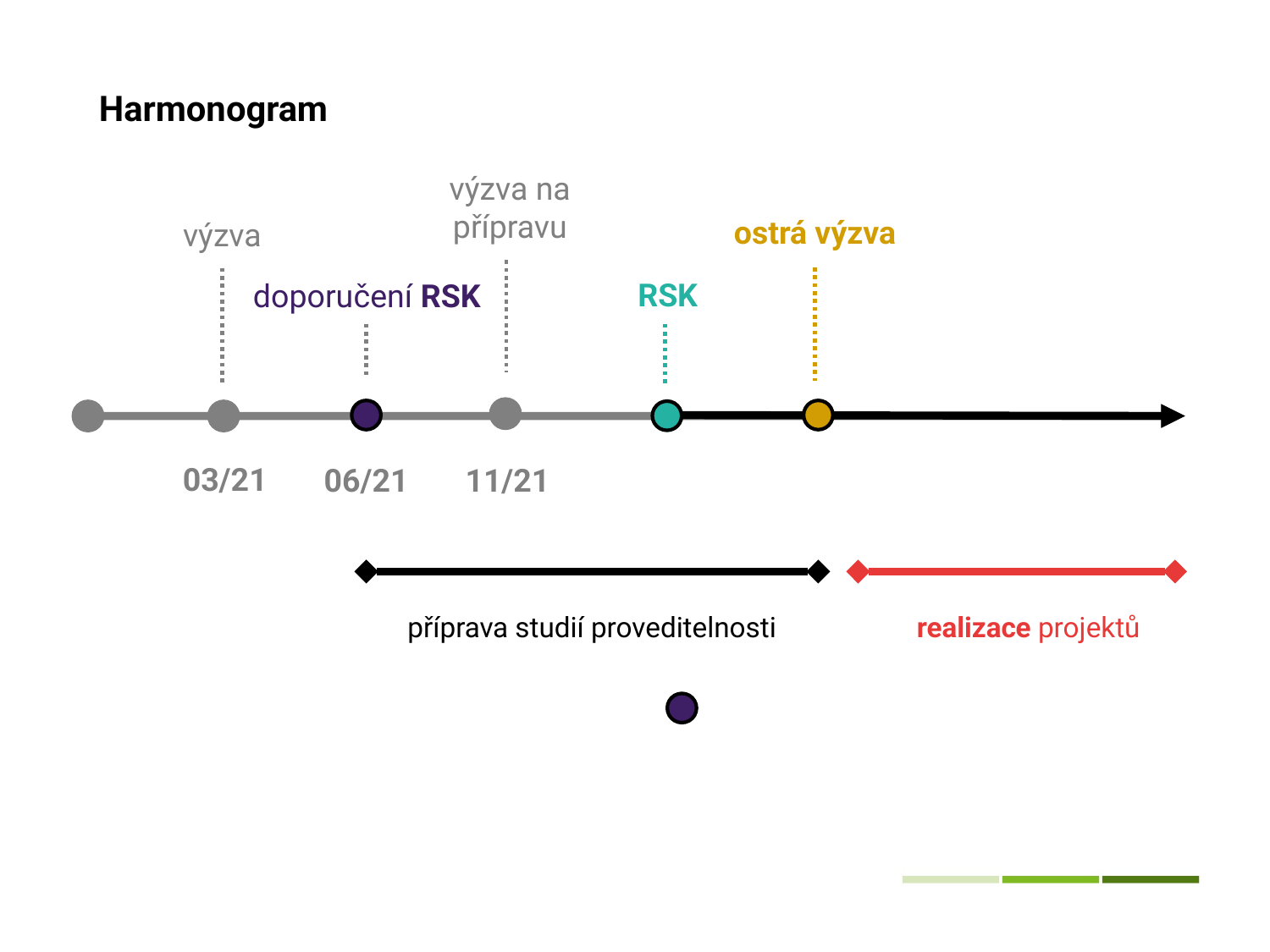

Harmonogram
výzva na přípravu
ostrá výzva
výzva
RSK
doporučení RSK

03/21
06/21
11/21
příprava studií proveditelnosti
realizace projektů